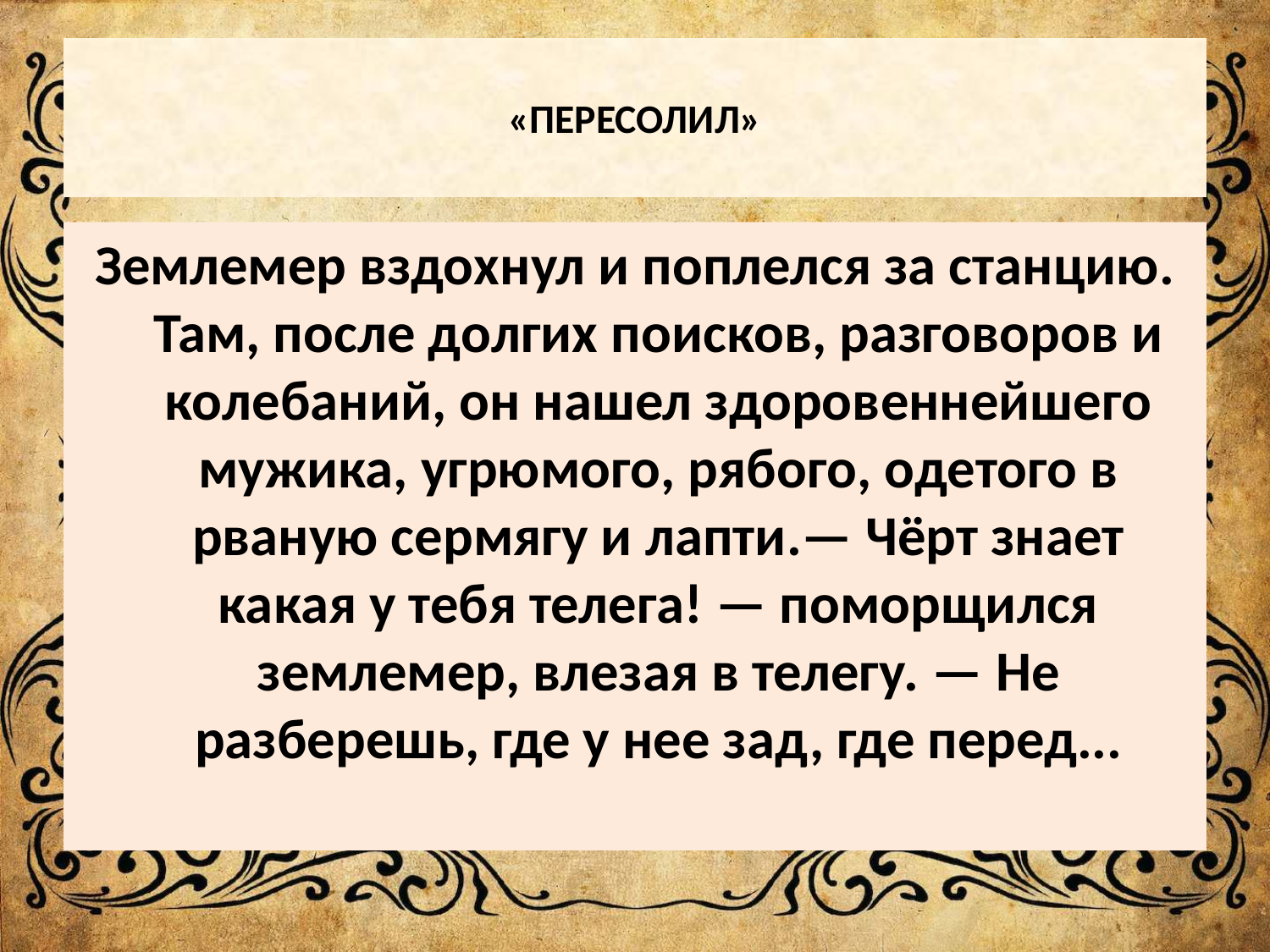

# «ПЕРЕСОЛИЛ»
Землемер вздохнул и поплелся за станцию. Там, после долгих поисков, разговоров и колебаний, он нашел здоровеннейшего мужика, угрюмого, рябого, одетого в рваную сермягу и лапти.— Чёрт знает какая у тебя телега! — поморщился землемер, влезая в телегу. — Не разберешь, где у нее зад, где перед...